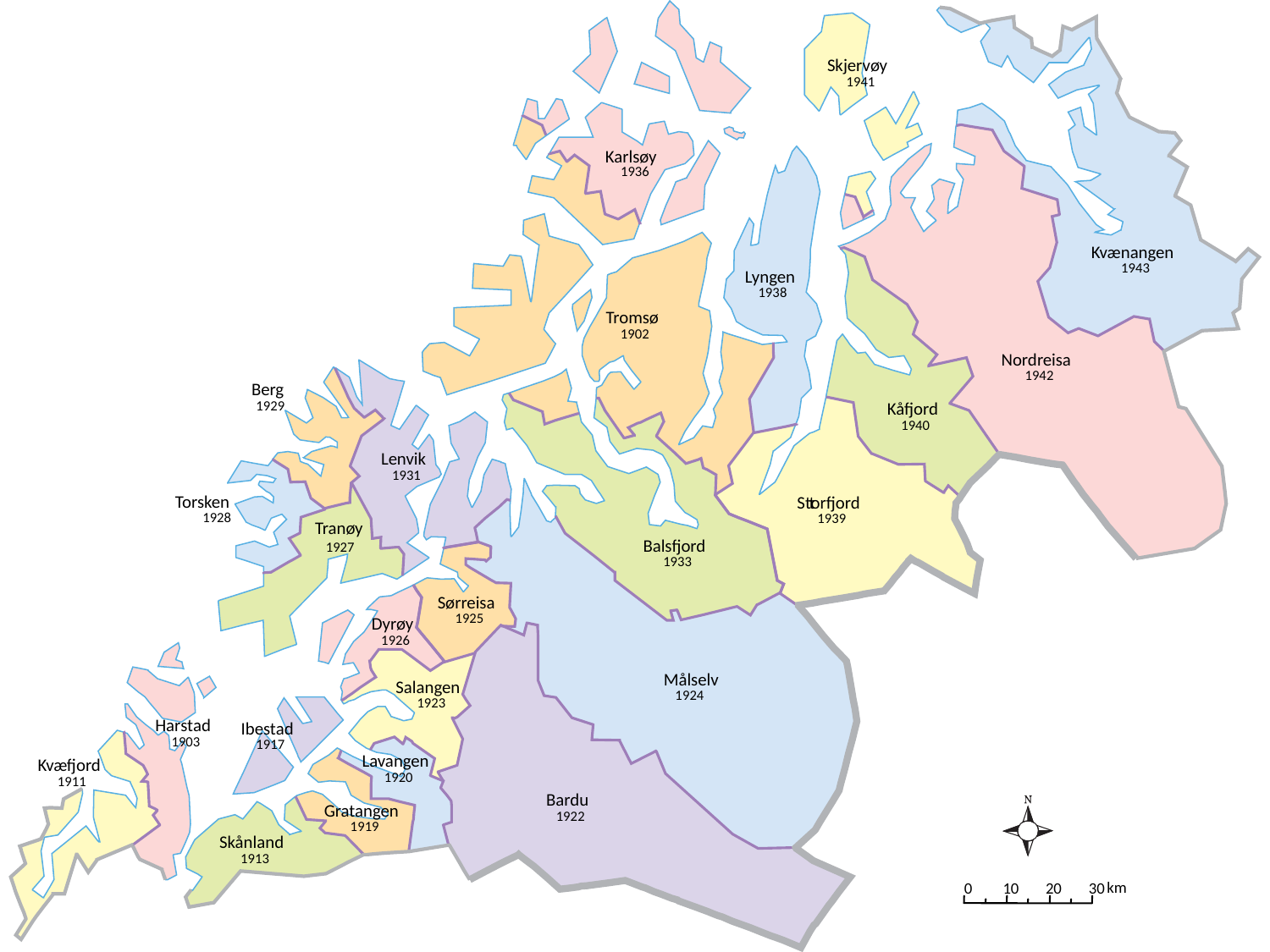

Skjervøy

1941

Karlsøy

1936

Kvænangen

1943
Lyngen
1938

Tromsø
1902

Nordreisa

1942

Berg

1929
Kåfjord

1940
Lenvik

1931

Torsken
Storfjord
t
1928
1939
Tranøy
Balsfjord
1927

1933

Sørreisa
1925

Dyrøy

1926

Målselv
Salangen

1924
1923

Harstad
Ibestad

1903
1917

Lavangen
Kvæfjord
1920
1911
Bardu

Gratangen

1922
1919

Skånland

1913
km
0
10
20
30